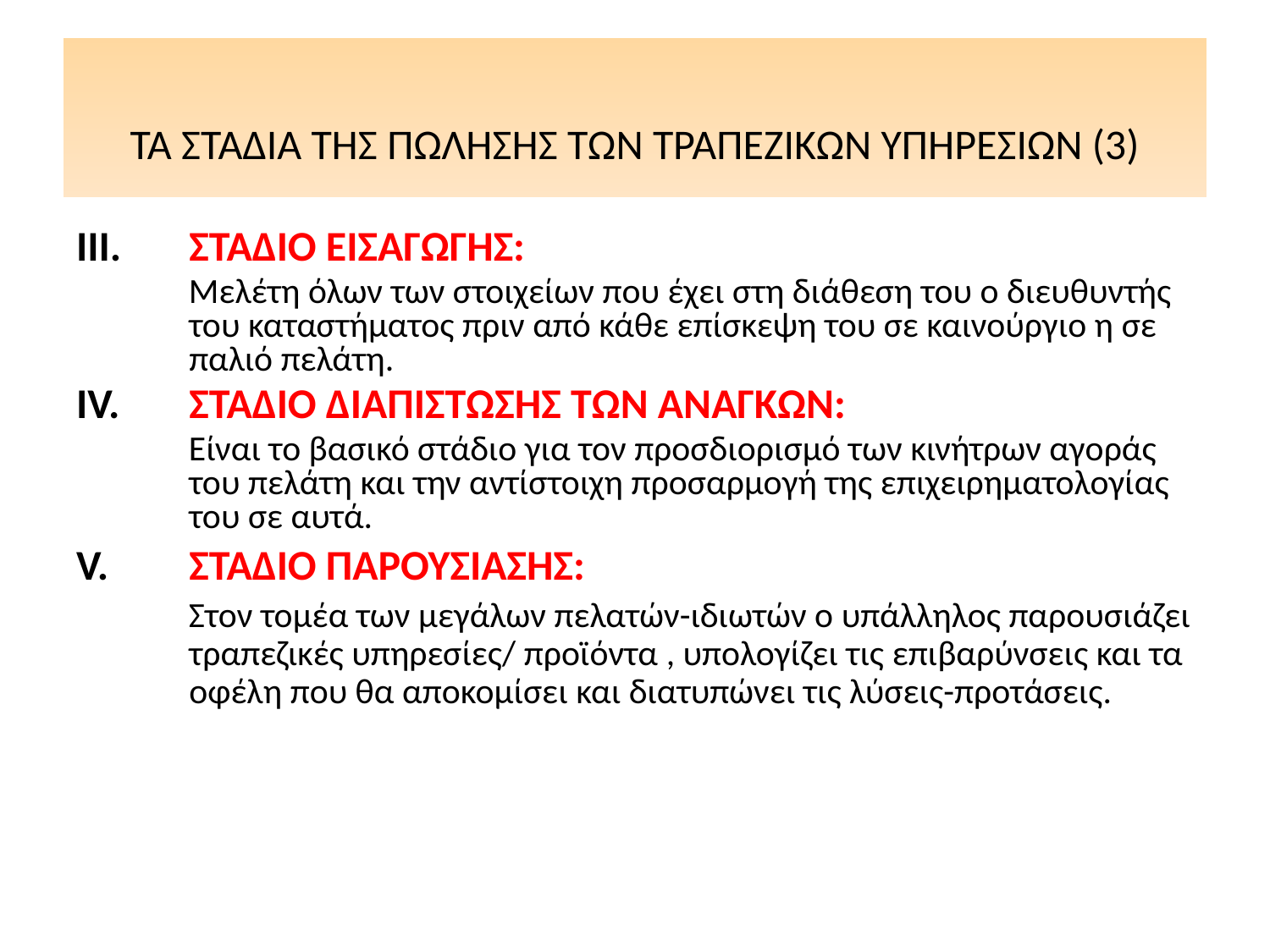

# ΤΑ ΣΤΑΔΙΑ ΤΗΣ ΠΩΛΗΣΗΣ ΤΩΝ ΤΡΑΠΕΖΙΚΩΝ ΥΠΗΡΕΣΙΩΝ (3)
ΣΤΑΔΙΟ ΕΙΣΑΓΩΓΗΣ:
              Μελέτη όλων των στοιχείων που έχει στη διάθεση του ο διευθυντής του καταστήματος πριν από κάθε επίσκεψη του σε καινούργιο η σε παλιό πελάτη.
ΣΤΑΔΙΟ ΔΙΑΠΙΣΤΩΣΗΣ ΤΩΝ ΑΝΑΓΚΩΝ:
              Είναι το βασικό στάδιο για τον προσδιορισμό των κινήτρων αγοράς του πελάτη και την αντίστοιχη προσαρμογή της επιχειρηματολογίας του σε αυτά.
ΣΤΑΔΙΟ ΠΑΡΟΥΣΙΑΣΗΣ:
              Στον τομέα των μεγάλων πελατών-ιδιωτών ο υπάλληλος παρουσιάζει τραπεζικές υπηρεσίες/ προϊόντα , υπολογίζει τις επιβαρύνσεις και τα οφέλη που θα αποκομίσει και διατυπώνει τις λύσεις-προτάσεις.